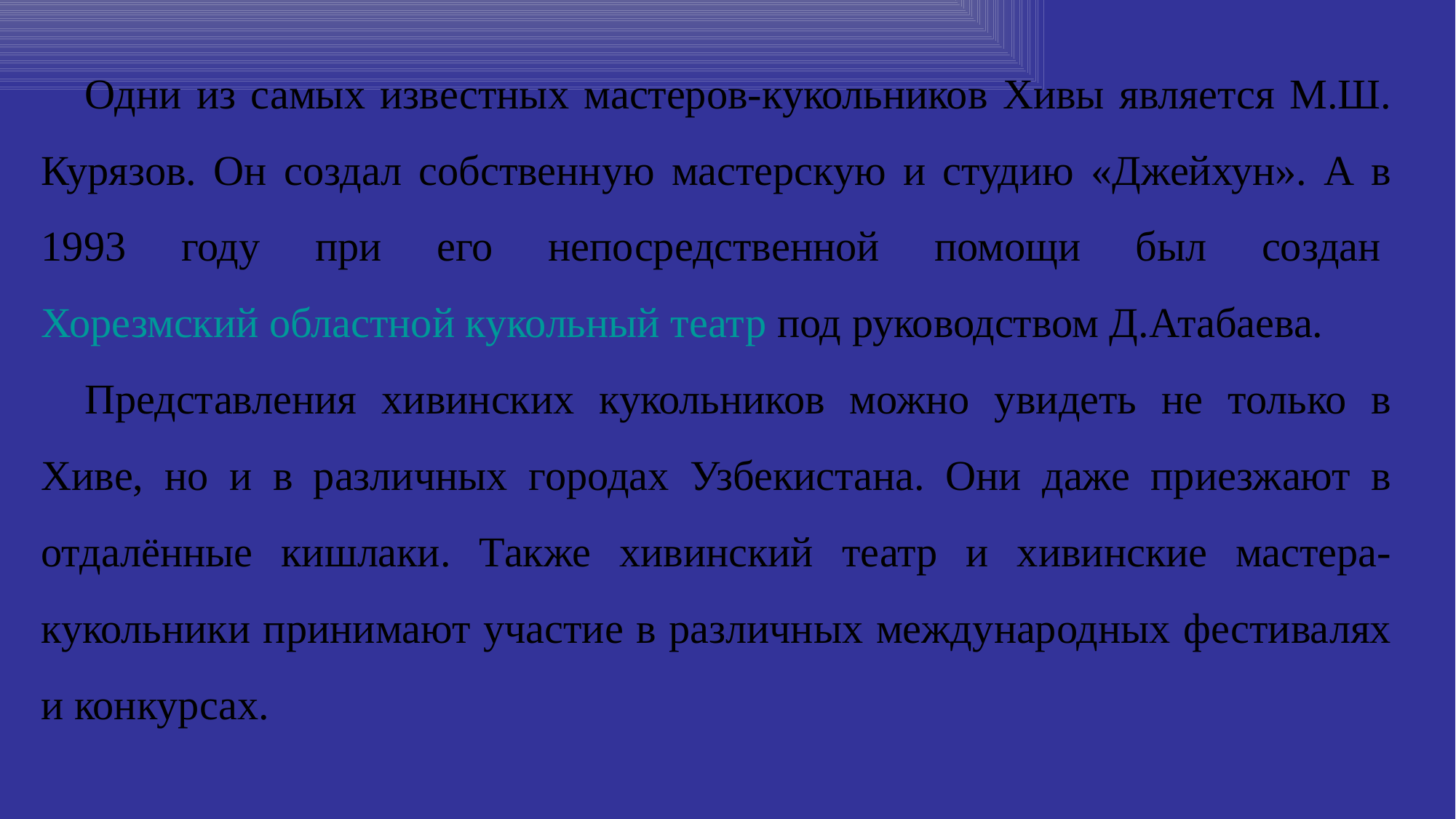

Одни из самых известных мастеров-кукольников Хивы является М.Ш. Курязов. Он создал собственную мастерскую и студию «Джейхун». А в 1993 году при его непосредственной помощи был создан Хорезмский областной кукольный театр под руководством Д.Атабаева.
Представления хивинских кукольников можно увидеть не только в Хиве, но и в различных городах Узбекистана. Они даже приезжают в отдалённые кишлаки. Также хивинский театр и хивинские мастера-кукольники принимают участие в различных международных фестивалях и конкурсах.